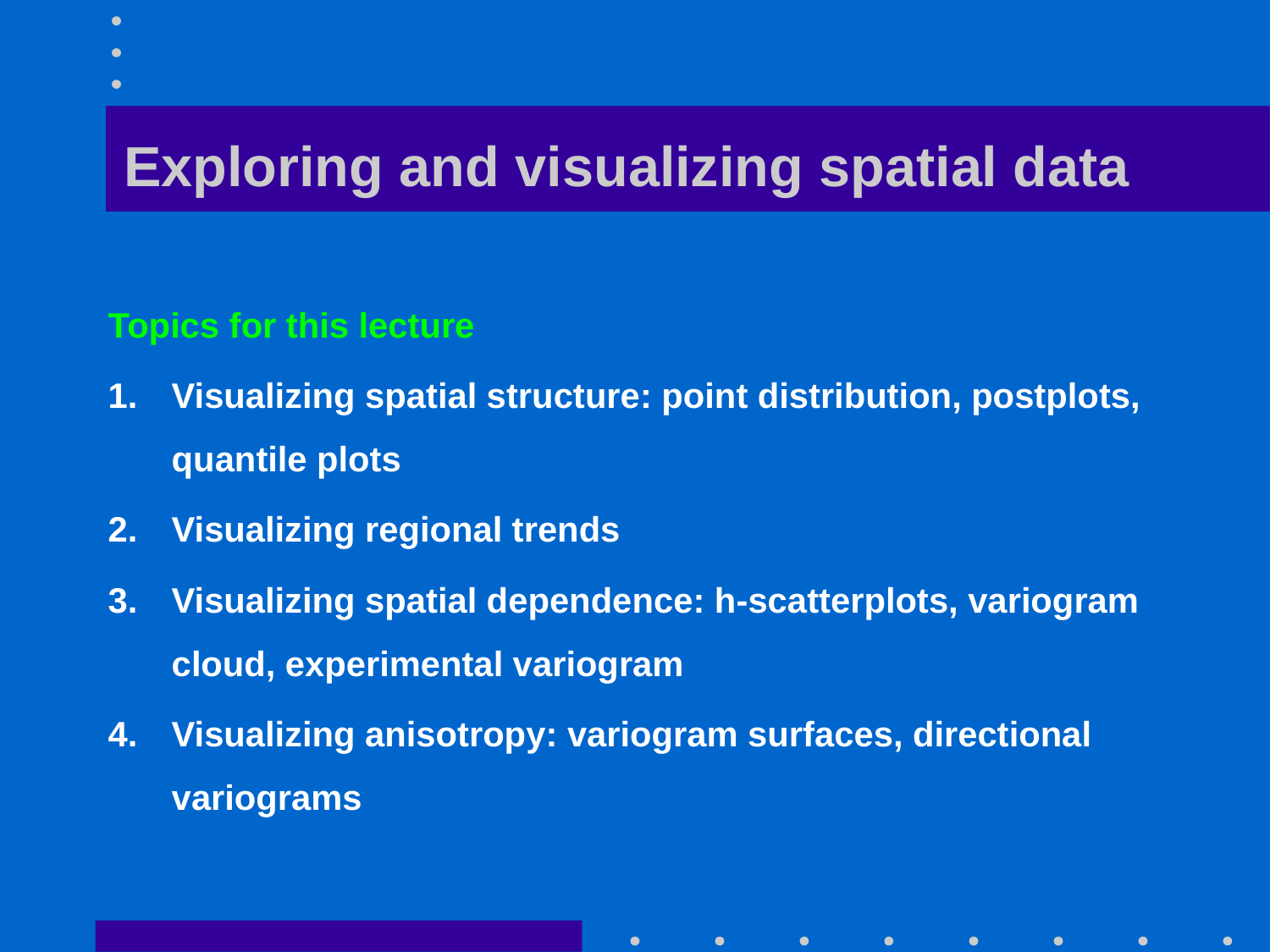

# Exploring and visualizing spatial data
Topics for this lecture
Visualizing spatial structure: point distribution, postplots, quantile plots
Visualizing regional trends
Visualizing spatial dependence: h-scatterplots, variogram cloud, experimental variogram
Visualizing anisotropy: variogram surfaces, directional variograms